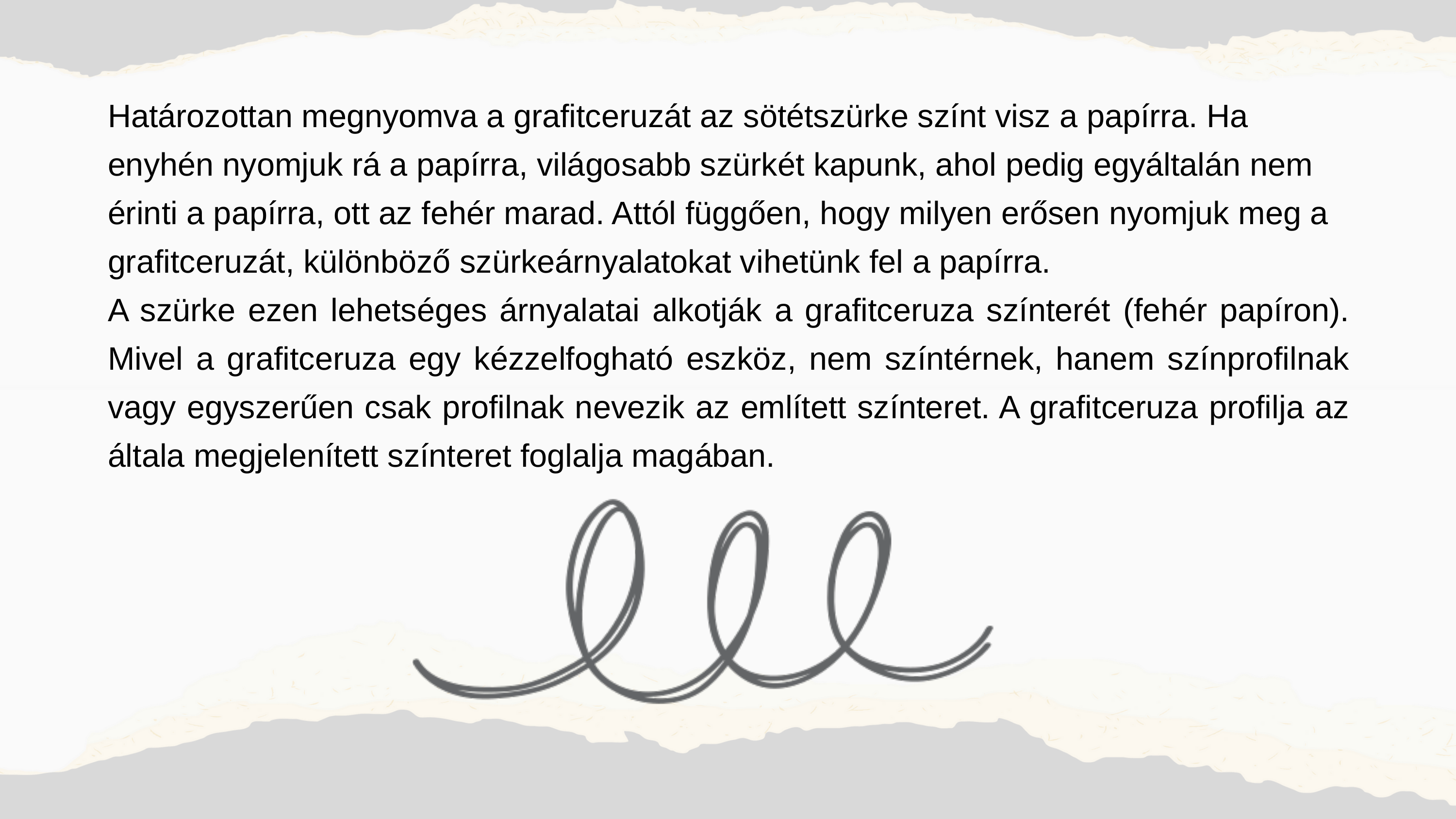

Határozottan megnyomva a grafitceruzát az sötétszürke színt visz a papírra. Ha enyhén nyomjuk rá a papírra, világosabb szürkét kapunk, ahol pedig egyáltalán nem érinti a papírra, ott az fehér marad. Attól függően, hogy milyen erősen nyomjuk meg a grafitceruzát, különböző szürkeárnyalatokat vihetünk fel a papírra.
A szürke ezen lehetséges árnyalatai alkotják a grafitceruza színterét (fehér papíron). Mivel a grafitceruza egy kézzelfogható eszköz, nem színtérnek, hanem színprofilnak vagy egyszerűen csak profilnak nevezik az említett színteret. A grafitceruza profilja az általa megjelenített színteret foglalja magában.